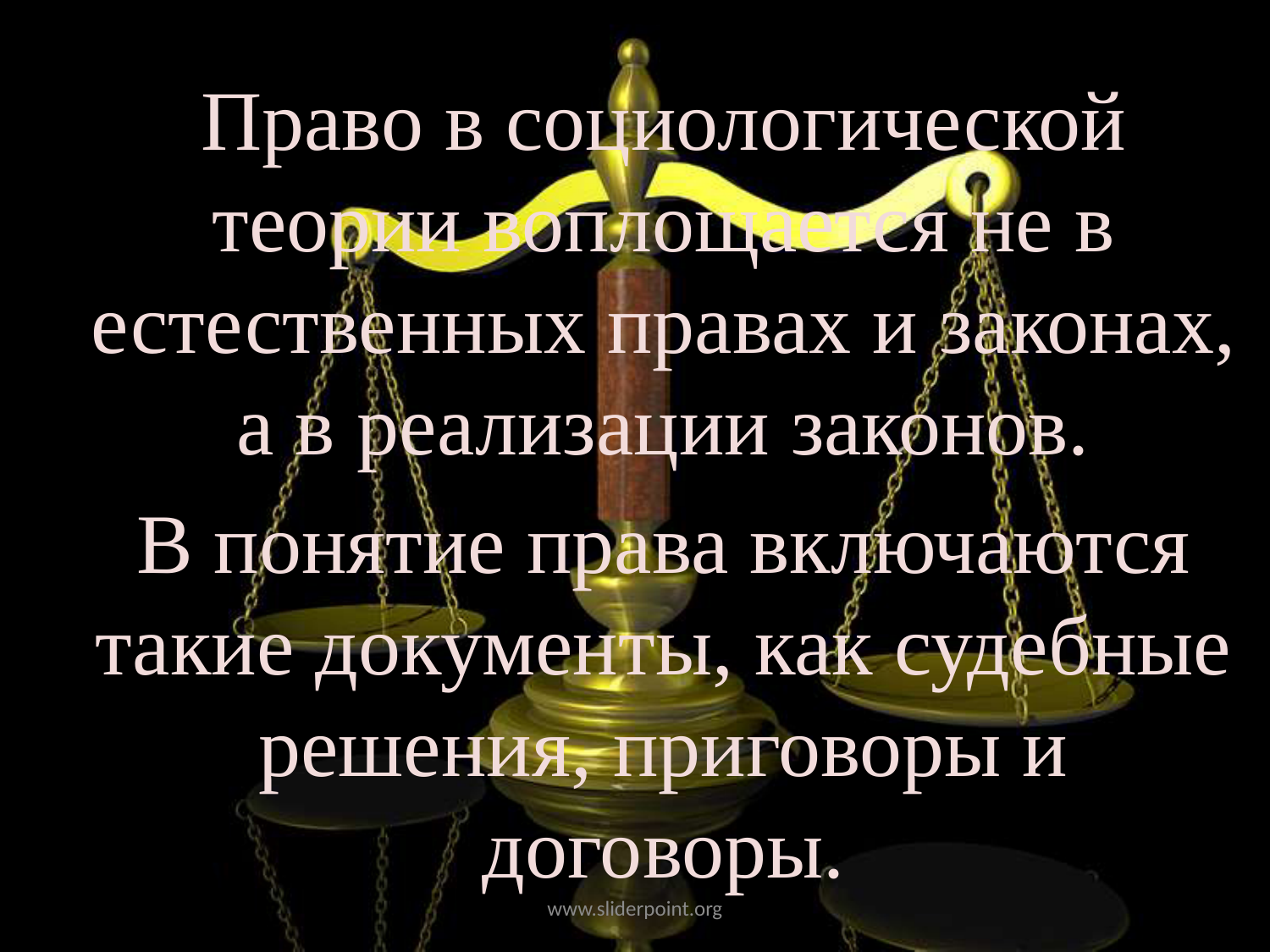

Право в социологической теории воплощается не в естественных правах и законах, а в реализации законов.
	В понятие права включаются такие документы, как судебные решения, приговоры и договоры.
www.sliderpoint.org